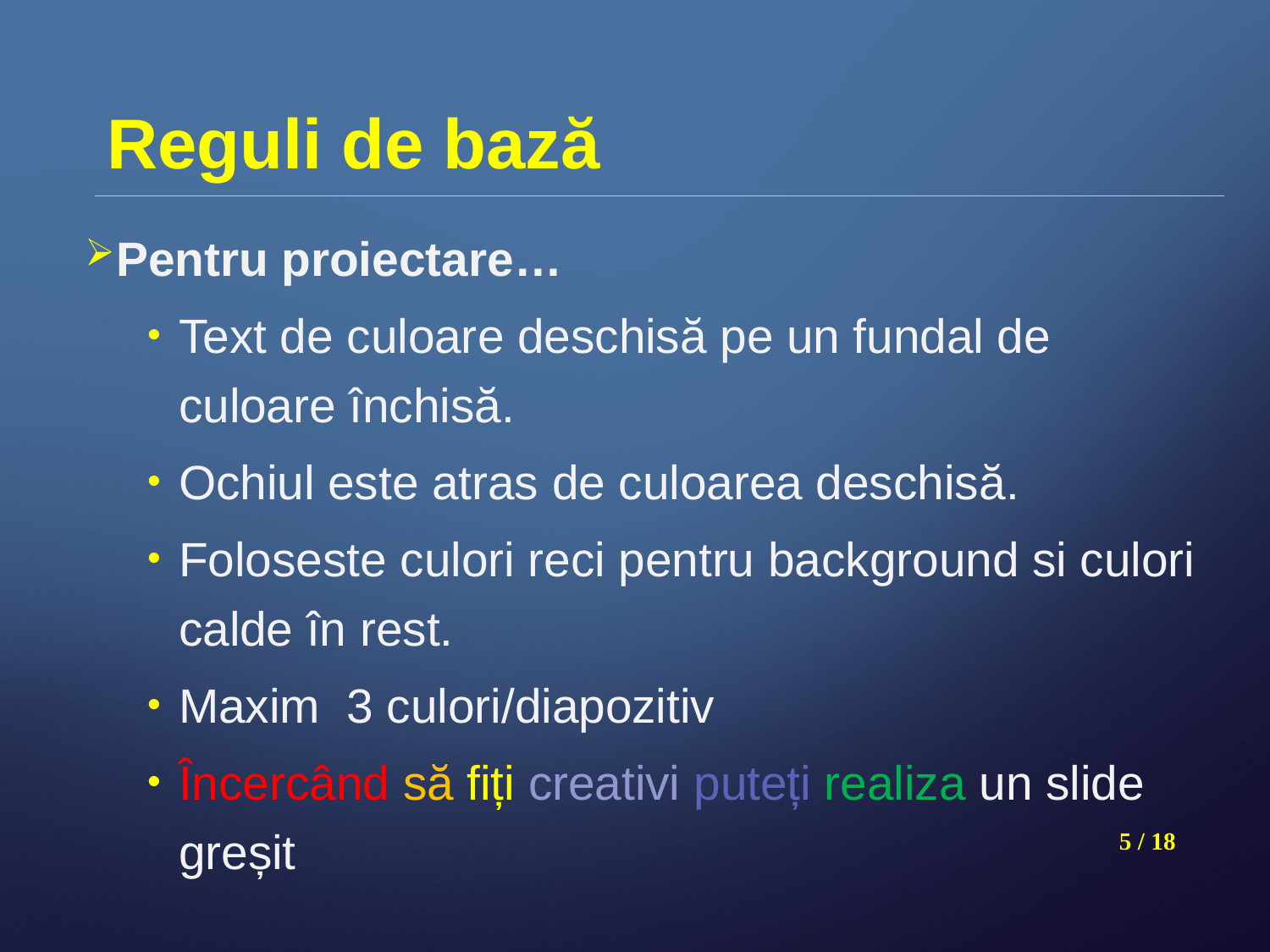

# Reguli de bază
Pentru proiectare…
Text de culoare deschisă pe un fundal de culoare închisă.
Ochiul este atras de culoarea deschisă.
Foloseste culori reci pentru background si culori calde în rest.
Maxim  3 culori/diapozitiv
Încercând să fiți creativi puteți realiza un slide greșit
5 / 18